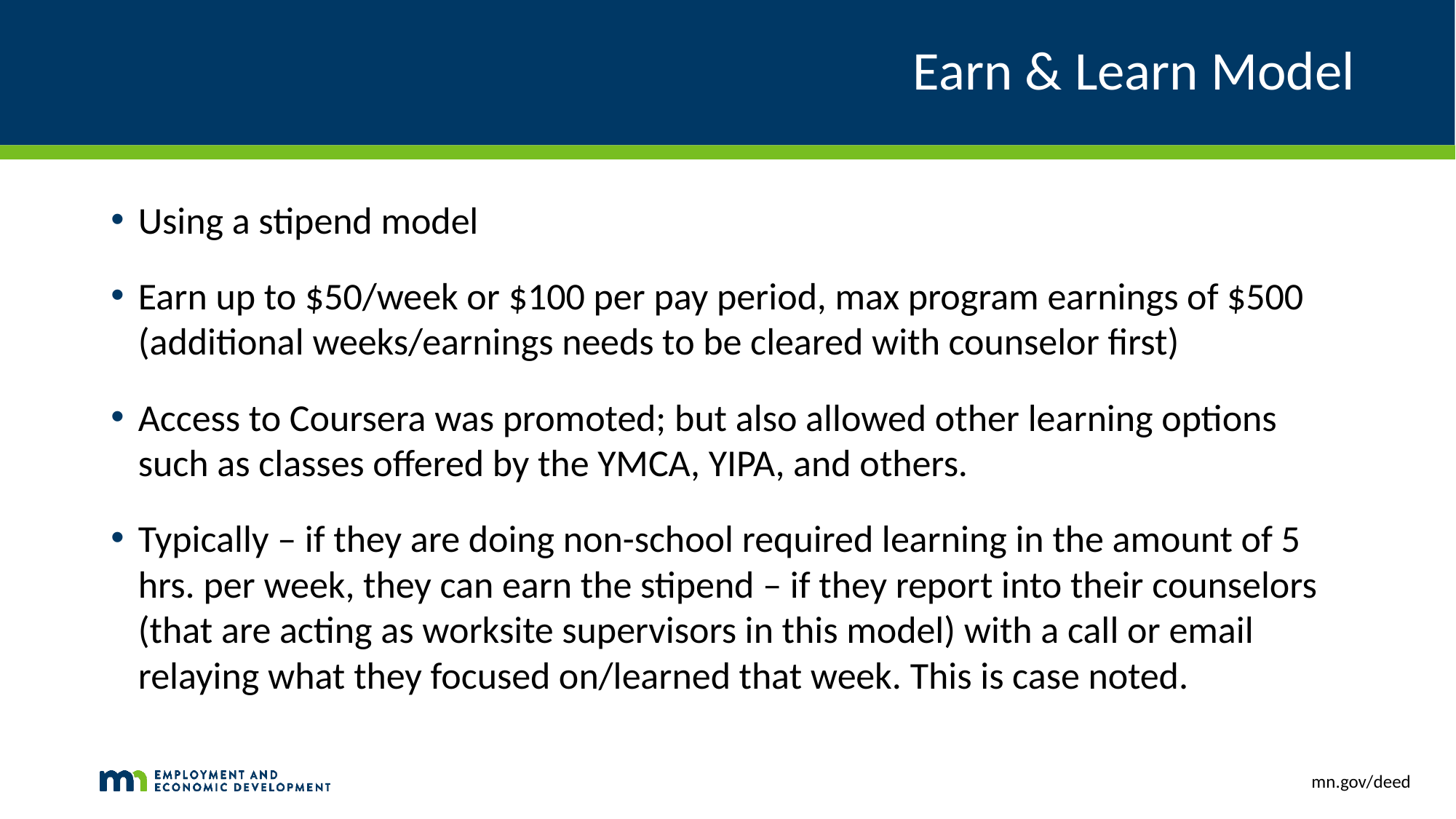

# Earn & Learn Model
Using a stipend model
Earn up to $50/week or $100 per pay period, max program earnings of $500 (additional weeks/earnings needs to be cleared with counselor first)
Access to Coursera was promoted; but also allowed other learning options such as classes offered by the YMCA, YIPA, and others.
Typically – if they are doing non-school required learning in the amount of 5 hrs. per week, they can earn the stipend – if they report into their counselors (that are acting as worksite supervisors in this model) with a call or email relaying what they focused on/learned that week. This is case noted.

mn.gov/deed